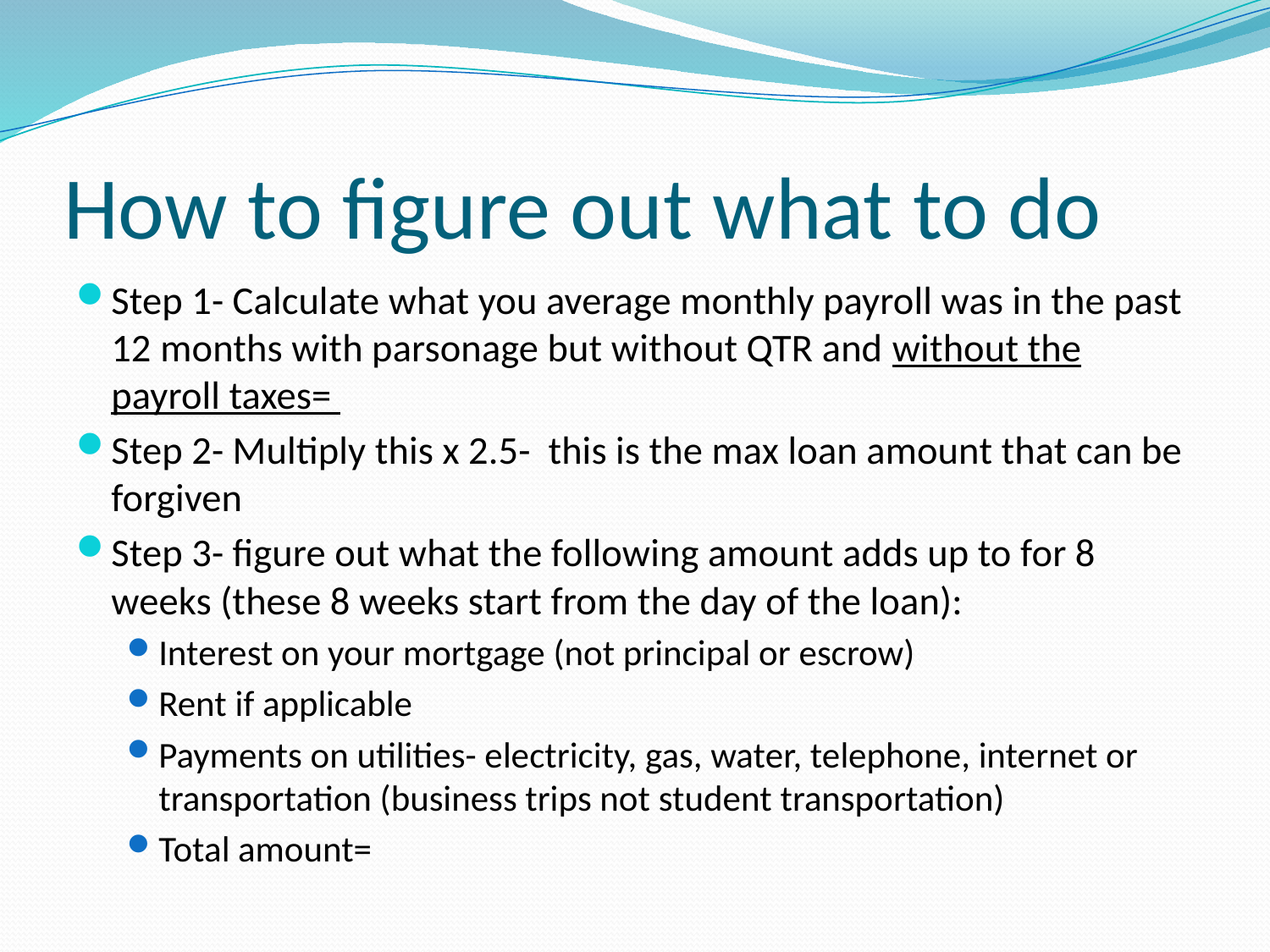

# How to figure out what to do
Step 1- Calculate what you average monthly payroll was in the past 12 months with parsonage but without QTR and without the payroll taxes=
Step 2- Multiply this x 2.5-  this is the max loan amount that can be forgiven
Step 3- figure out what the following amount adds up to for 8 weeks (these 8 weeks start from the day of the loan):
Interest on your mortgage (not principal or escrow)
Rent if applicable
Payments on utilities- electricity, gas, water, telephone, internet or transportation (business trips not student transportation)
Total amount=